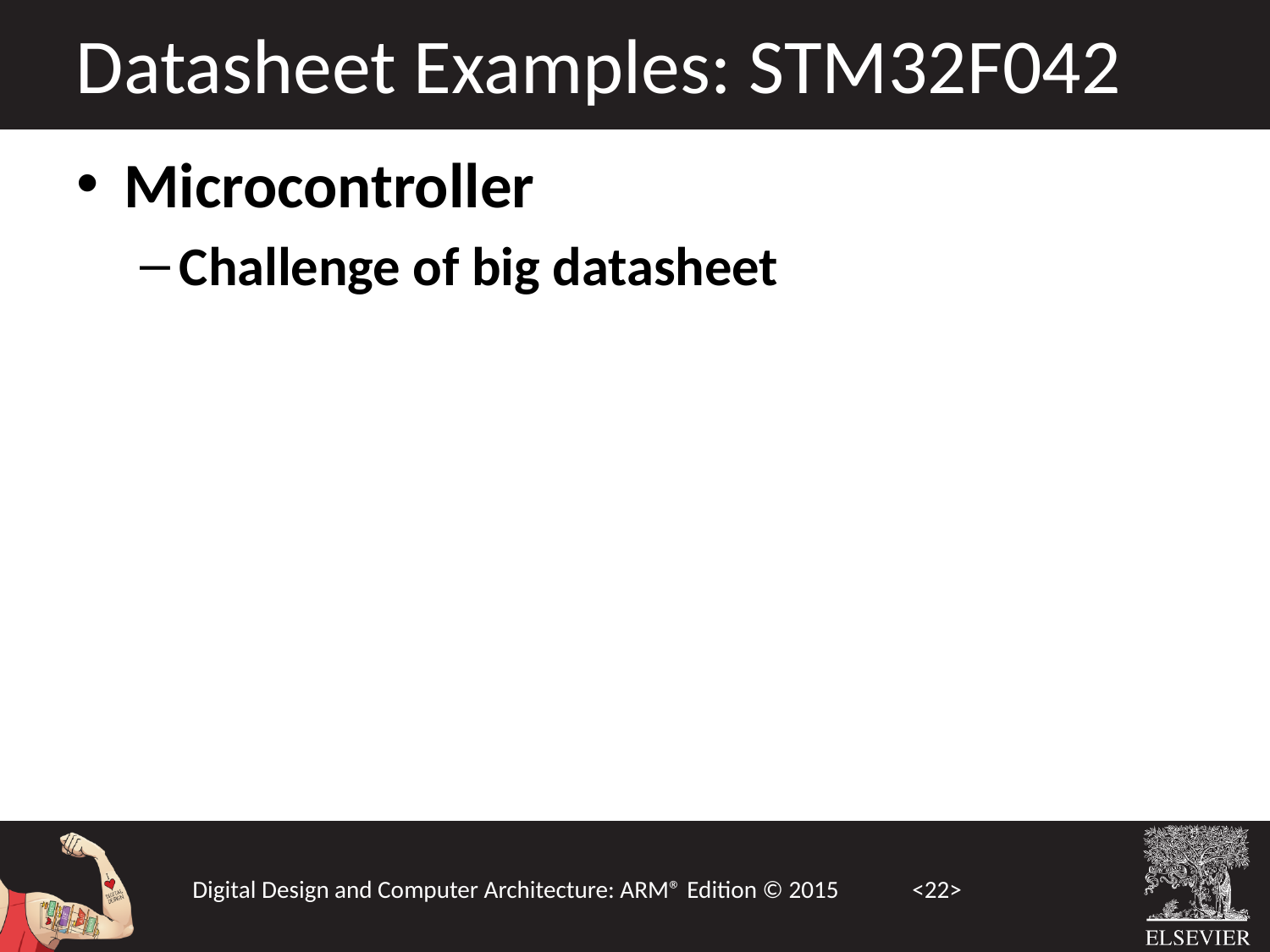

Datasheet Examples: STM32F042
Microcontroller
Challenge of big datasheet